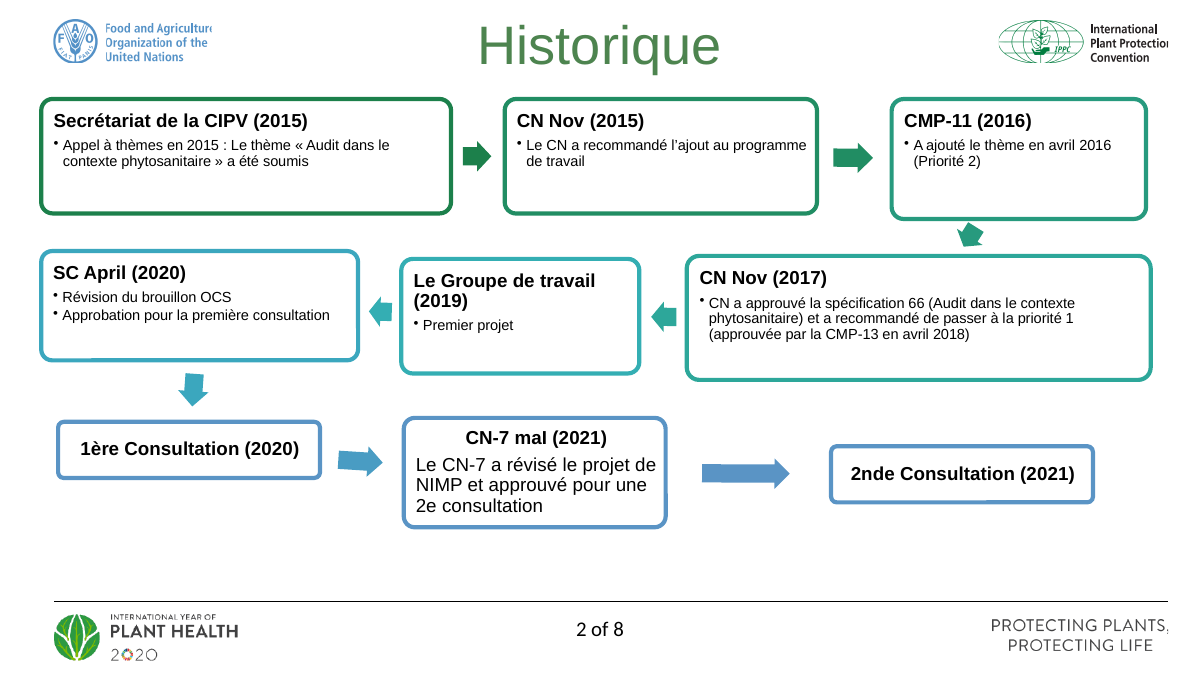

Historique
Secrétariat de la CIPV (2015)
Appel à thèmes en 2015 : Le thème « Audit dans le contexte phytosanitaire » a été soumis

CN Nov (2015)
Le CN a recommandé l’ajout au programme de travail

CMP-11 (2016)
A ajouté le thème en avril 2016 (Priorité 2)

CN Nov (2017)
CN a approuvé la spécification 66 (Audit dans le contexte phytosanitaire) et a recommandé de passer à la priorité 1 (approuvée par la CMP-13 en avril 2018)

Le Groupe de travail (2019)
Premier projet

SC April (2020)
Révision du brouillon OCS
Approbation pour la première consultation

1ère Consultation (2020)

CN-7 maI (2021)
Le CN-7 a révisé le projet de NIMP et approuvé pour une 2e consultation

2nde Consultation (2021)
2 of 8